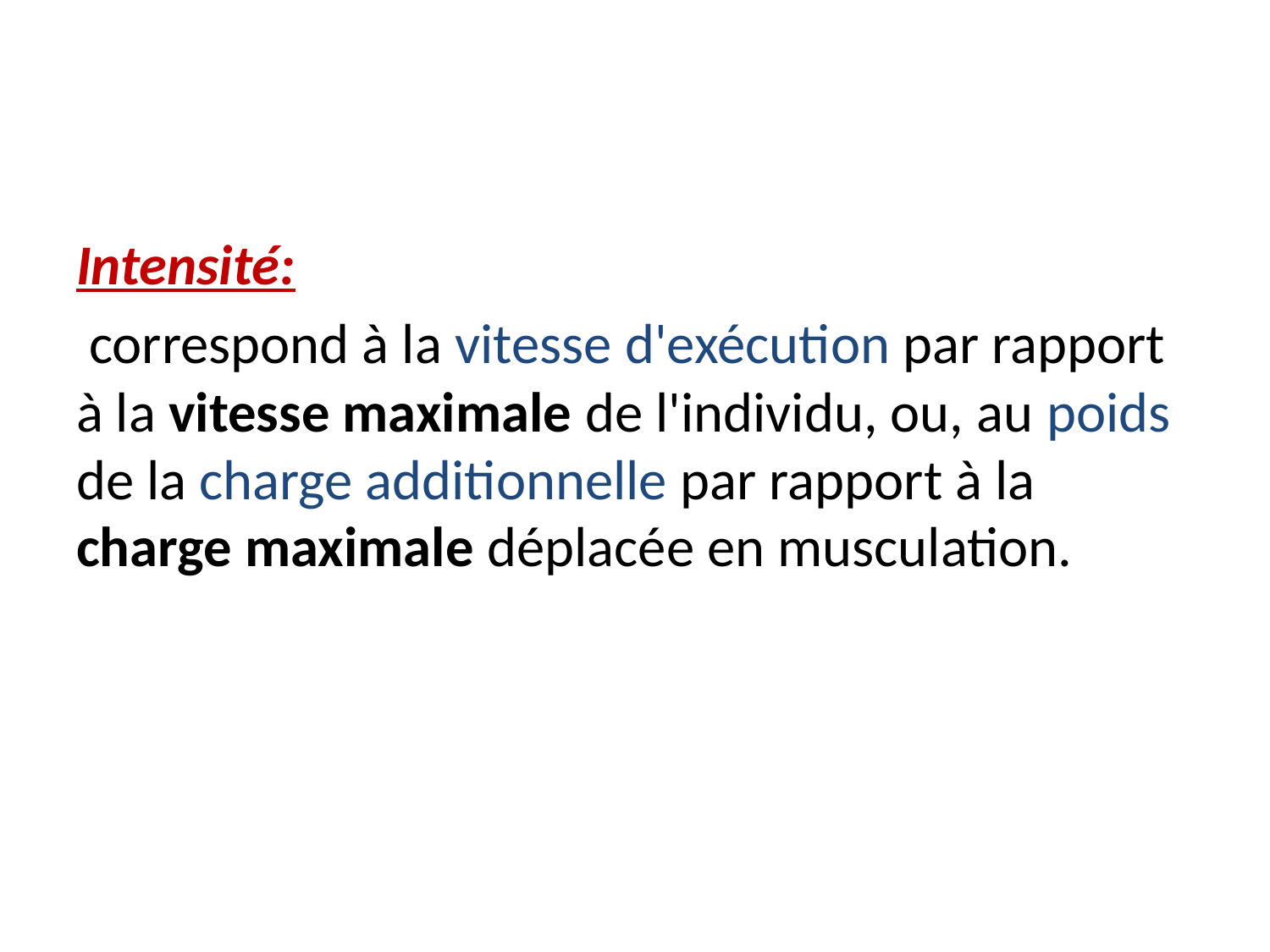

Intensité:
 correspond à la vitesse d'exécution par rapport à la vitesse maximale de l'individu, ou, au poids de la charge additionnelle par rapport à la charge maximale déplacée en musculation.